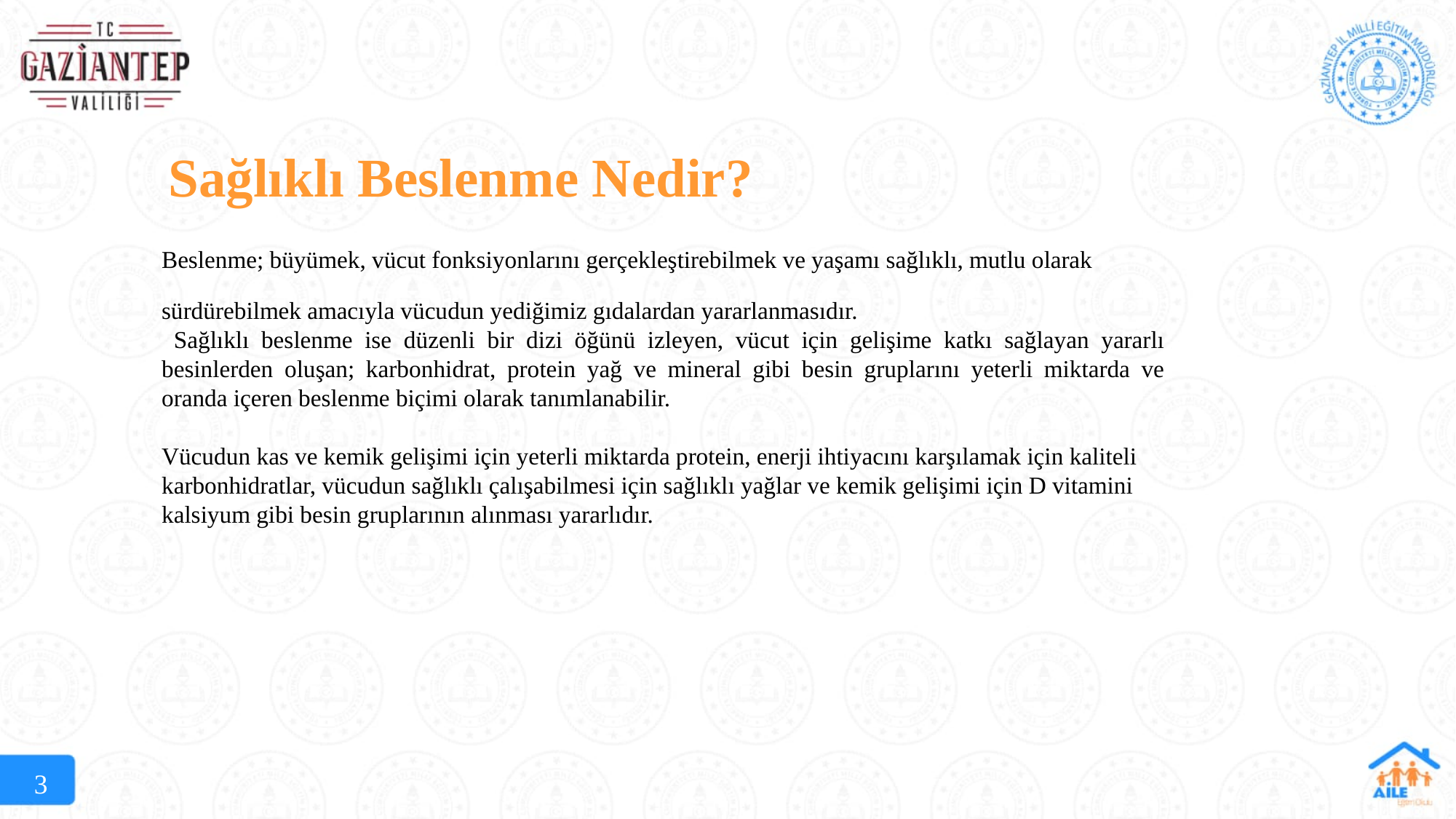

Sağlıklı Beslenme Nedir?
Beslenme; büyümek, vücut fonksiyonlarını gerçekleştirebilmek ve yaşamı sağlıklı, mutlu olarak sürdürebilmek amacıyla vücudun yediğimiz gıdalardan yararlanmasıdır.
 Sağlıklı beslenme ise düzenli bir dizi öğünü izleyen, vücut için gelişime katkı sağlayan yararlı besinlerden oluşan; karbonhidrat, protein yağ ve mineral gibi besin gruplarını yeterli miktarda ve oranda içeren beslenme biçimi olarak tanımlanabilir.

Vücudun kas ve kemik gelişimi için yeterli miktarda protein, enerji ihtiyacını karşılamak için kaliteli karbonhidratlar, vücudun sağlıklı çalışabilmesi için sağlıklı yağlar ve kemik gelişimi için D vitamini kalsiyum gibi besin gruplarının alınması yararlıdır.

3